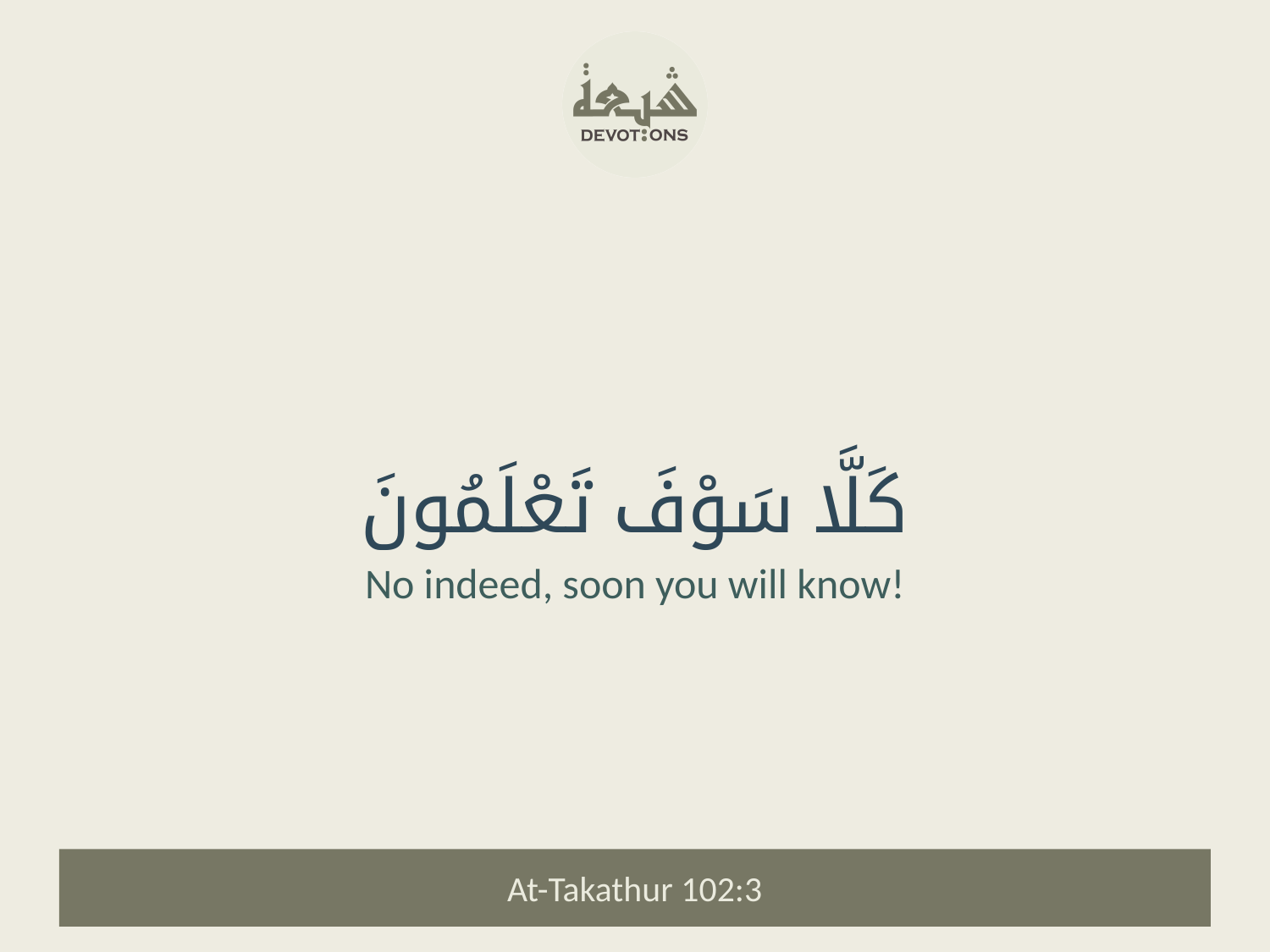

كَلَّا سَوْفَ تَعْلَمُونَ
No indeed, soon you will know!
At-Takathur 102:3